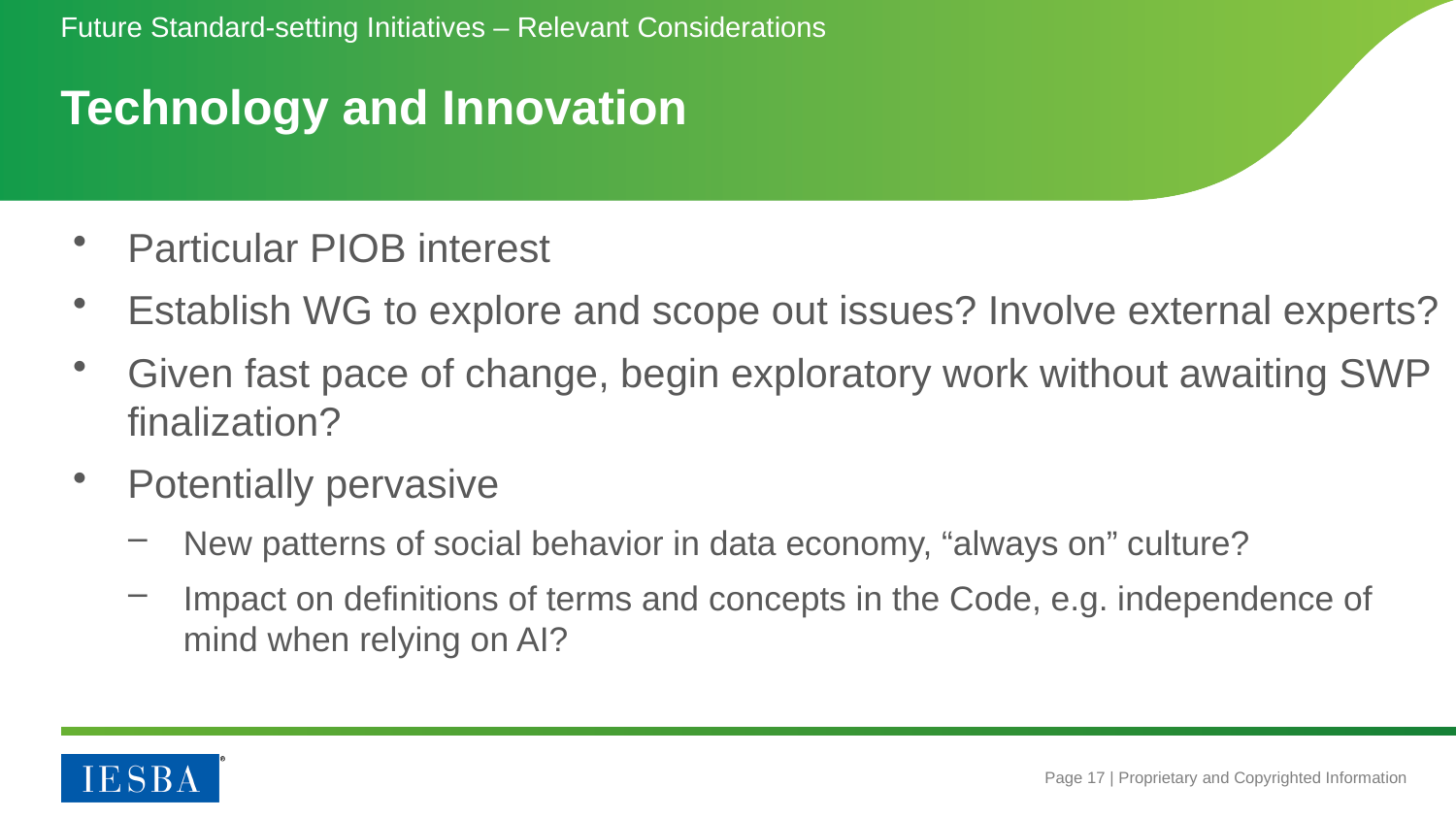

Future Standard-setting Initiatives – Relevant Considerations
# Technology and Innovation
Particular PIOB interest
Establish WG to explore and scope out issues? Involve external experts?
Given fast pace of change, begin exploratory work without awaiting SWP finalization?
Potentially pervasive
New patterns of social behavior in data economy, “always on” culture?
Impact on definitions of terms and concepts in the Code, e.g. independence of mind when relying on AI?